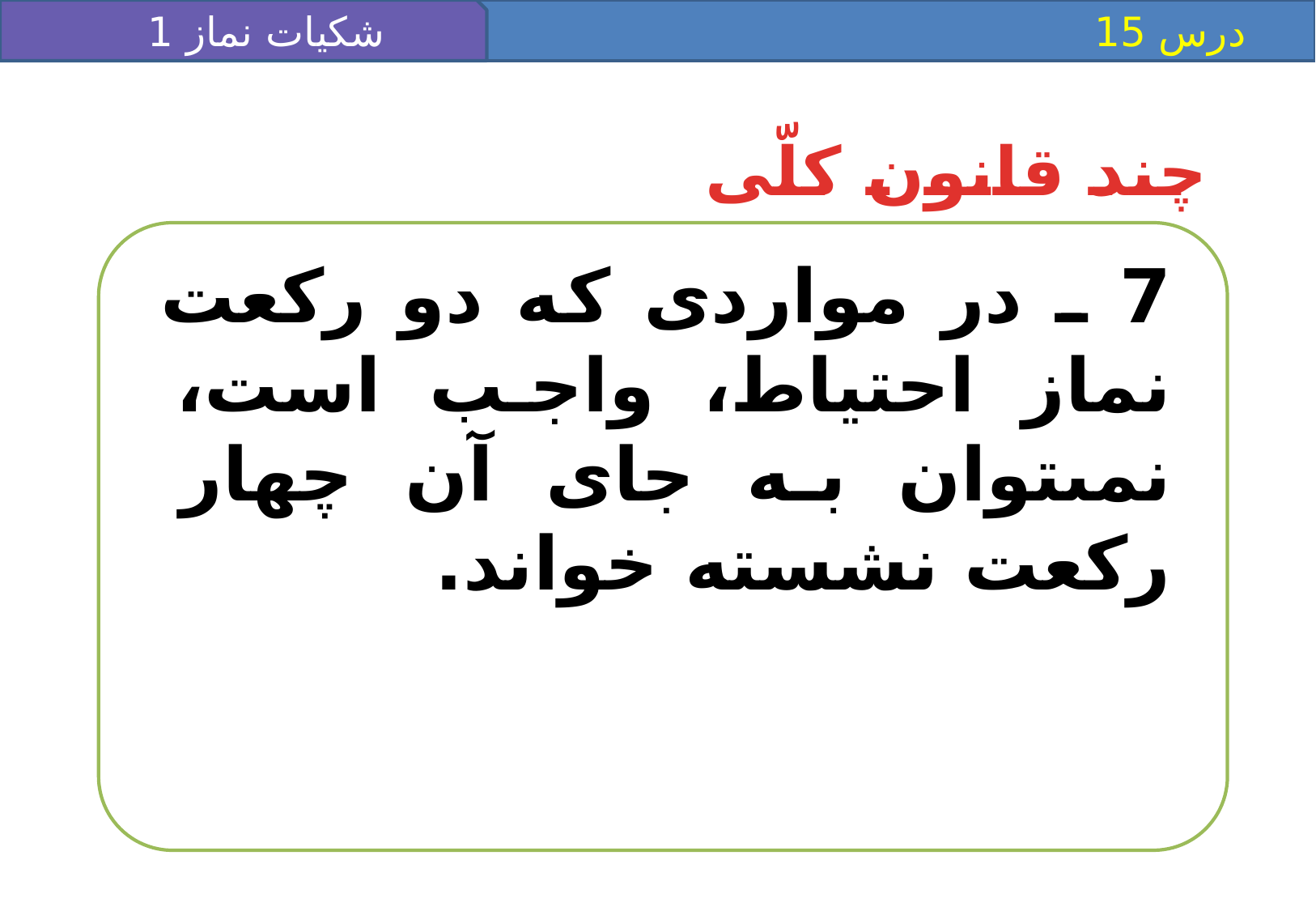

شکیات نماز 1
 درس 15
چند قانون كلّى

7 ـ در مواردى كه دو ركعت نماز احتياط، واجب است، نمى‏توان به جاى آن چهار ركعت نشسته خواند.